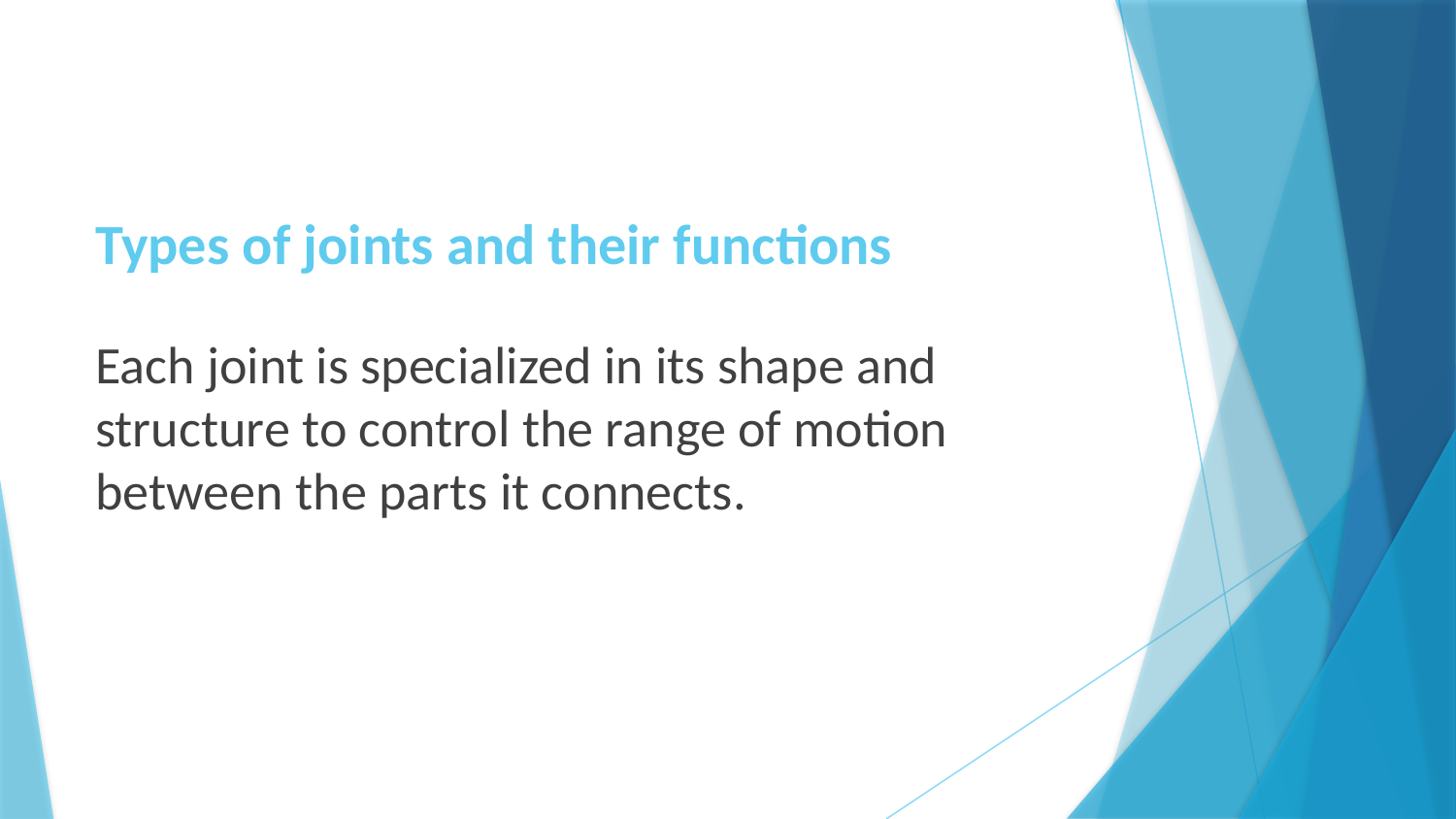

# Types of joints and their functions
Each joint is specialized in its shape and structure to control the range of motion between the parts it connects.